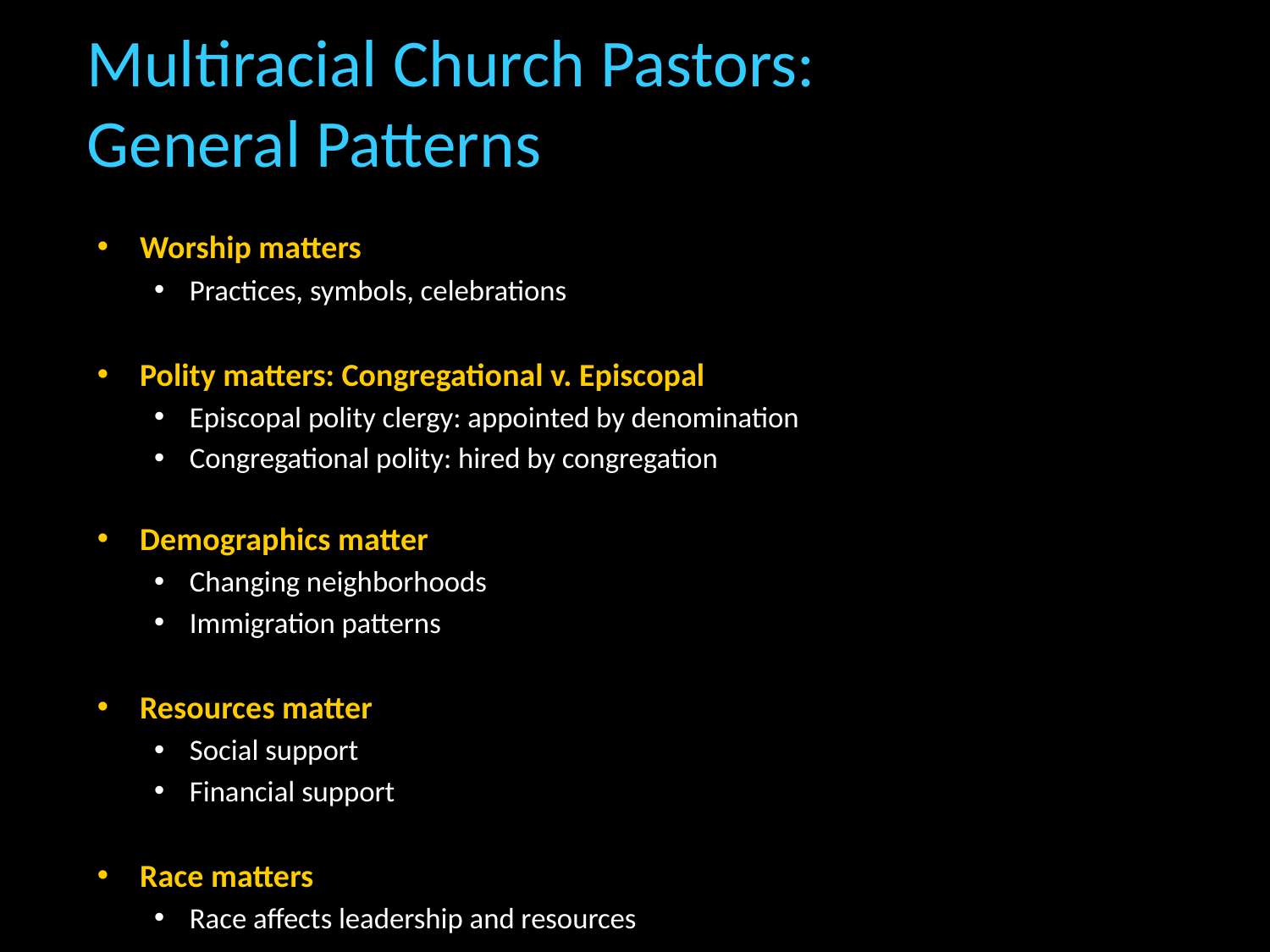

# Multiracial Church Pastors: General Patterns
Worship matters
Practices, symbols, celebrations

Polity matters: Congregational v. Episcopal
Episcopal polity clergy: appointed by denomination
Congregational polity: hired by congregation

Demographics matter
Changing neighborhoods
Immigration patterns

Resources matter
Social support
Financial support

Race matters
Race affects leadership and resources